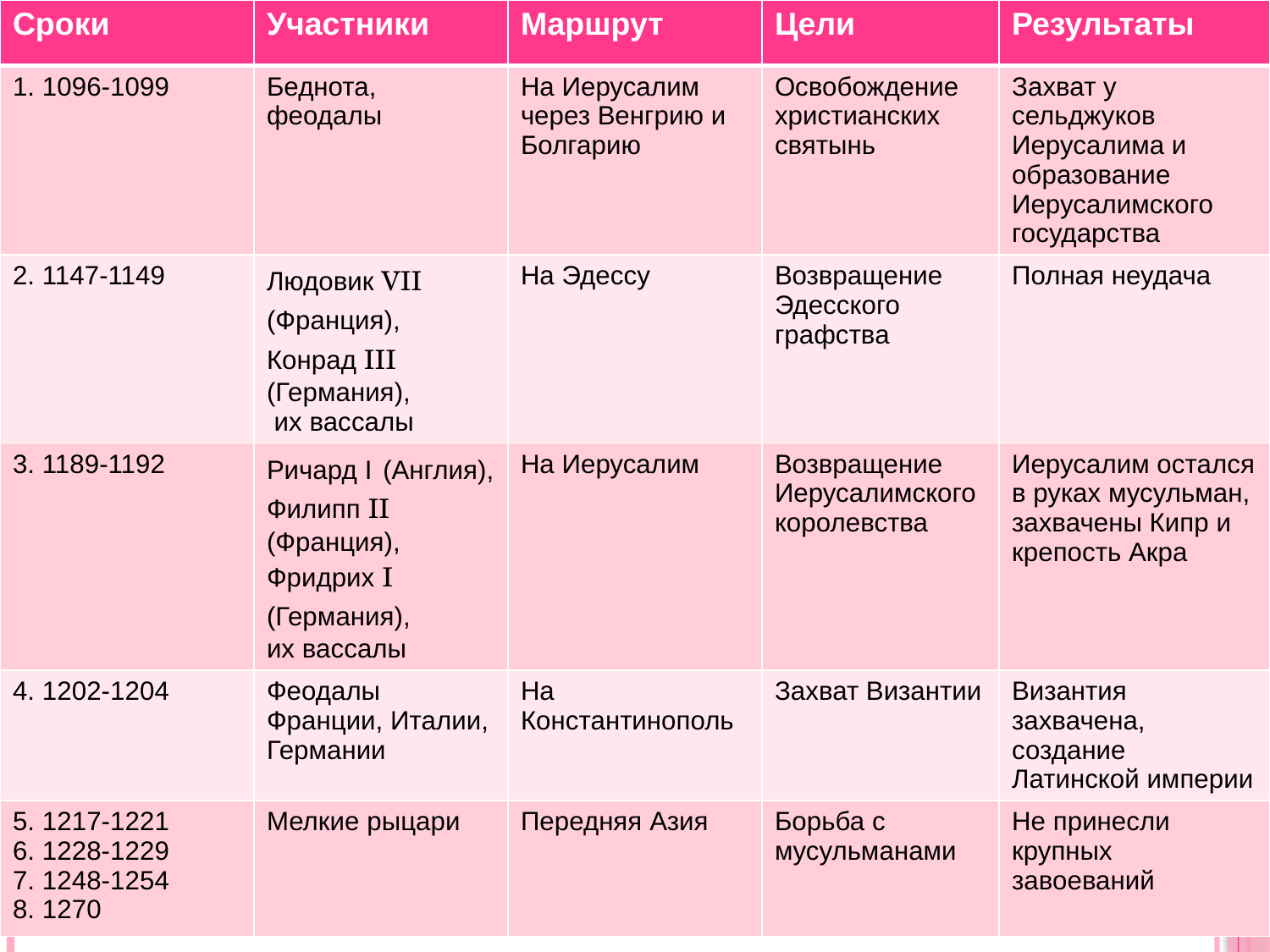

| Сроки | Участники | Маршрут | Цели | Результаты |
| --- | --- | --- | --- | --- |
| 1. 1096-1099 | Беднота, феодалы | На Иерусалим через Венгрию и Болгарию | Освобождение христианских святынь | Захват у сельджуков Иерусалима и образование Иерусалимского государства |
| 2. 1147-1149 | Людовик VII (Франция), Конрад III (Германия), их вассалы | На Эдессу | Возвращение Эдесского графства | Полная неудача |
| 3. 1189-1192 | Ричард I (Англия), Филипп II (Франция), Фридрих I (Германия), их вассалы | На Иерусалим | Возвращение Иерусалимского королевства | Иерусалим остался в руках мусульман, захвачены Кипр и крепость Акра |
| 4. 1202-1204 | Феодалы Франции, Италии, Германии | На Константинополь | Захват Византии | Византия захвачена, создание Латинской империи |
| 5. 1217-1221 6. 1228-1229 7. 1248-1254 8. 1270 | Мелкие рыцари | Передняя Азия | Борьба с мусульманами | Не принесли крупных завоеваний |